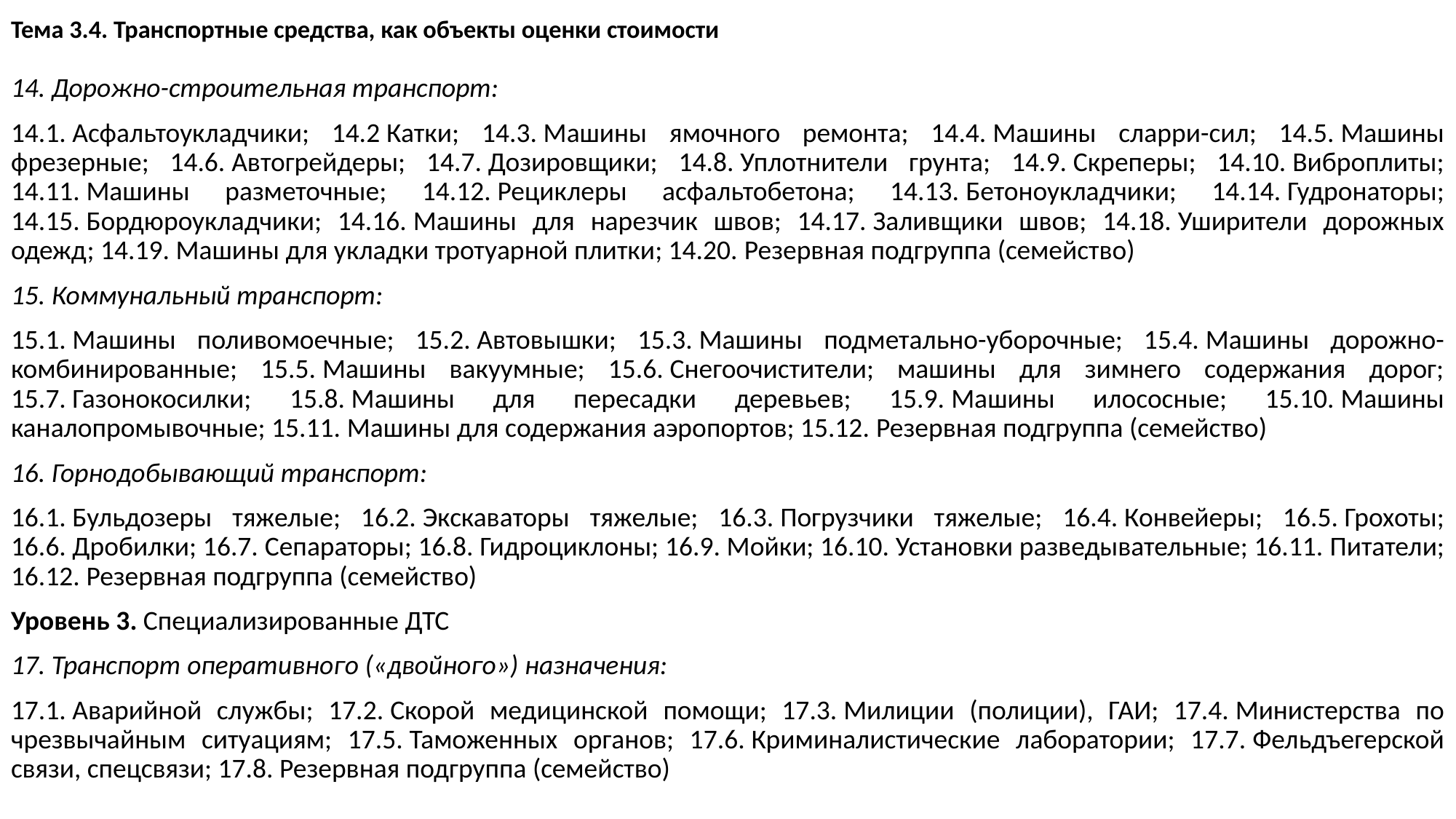

# Тема 3.4. Транспортные средства, как объекты оценки стоимости
14. Дорожно-строительная транспорт:
14.1. Асфальтоукладчики; 14.2 Катки; 14.3. Машины ямочного ремонта; 14.4. Машины сларри-сил; 14.5. Машины фрезерные; 14.6. Автогрейдеры; 14.7. Дозировщики; 14.8. Уплотнители грунта; 14.9. Скреперы; 14.10. Виброплиты; 14.11. Машины разметочные; 14.12. Рециклеры асфальтобетона; 14.13. Бетоноукладчики; 14.14. Гудронаторы; 14.15. Бордюроукладчики; 14.16. Машины для нарезчик швов; 14.17. Заливщики швов; 14.18. Уширители дорожных одежд; 14.19. Машины для укладки тротуарной плитки; 14.20. Резервная подгруппа (семейство)
15. Коммунальный транспорт:
15.1. Машины поливомоечные; 15.2. Автовышки; 15.3. Машины подметально-уборочные; 15.4. Машины дорожно-комбинированные; 15.5. Машины вакуумные; 15.6. Снегоочистители; машины для зимнего содержания дорог; 15.7. Газонокосилки; 15.8. Машины для пересадки деревьев; 15.9. Машины илососные; 15.10. Машины каналопромывочные; 15.11. Машины для содержания аэропортов; 15.12. Резервная подгруппа (семейство)
16. Горнодобывающий транспорт:
16.1. Бульдозеры тяжелые; 16.2. Экскаваторы тяжелые; 16.3. Погрузчики тяжелые; 16.4. Конвейеры; 16.5. Грохоты; 16.6. Дробилки; 16.7. Сепараторы; 16.8. Гидроциклоны; 16.9. Мойки; 16.10. Установки разведывательные; 16.11. Питатели; 16.12. Резервная подгруппа (семейство)
Уровень 3. Специализированные ДТС
17. Транспорт оперативного («двойного») назначения:
17.1. Аварийной службы; 17.2. Скорой медицинской помощи; 17.3. Милиции (полиции), ГАИ; 17.4. Министерства по чрезвычайным ситуациям; 17.5. Таможенных органов; 17.6. Криминалистические лаборатории; 17.7. Фельдъегерской связи, спецсвязи; 17.8. Резервная подгруппа (семейство)